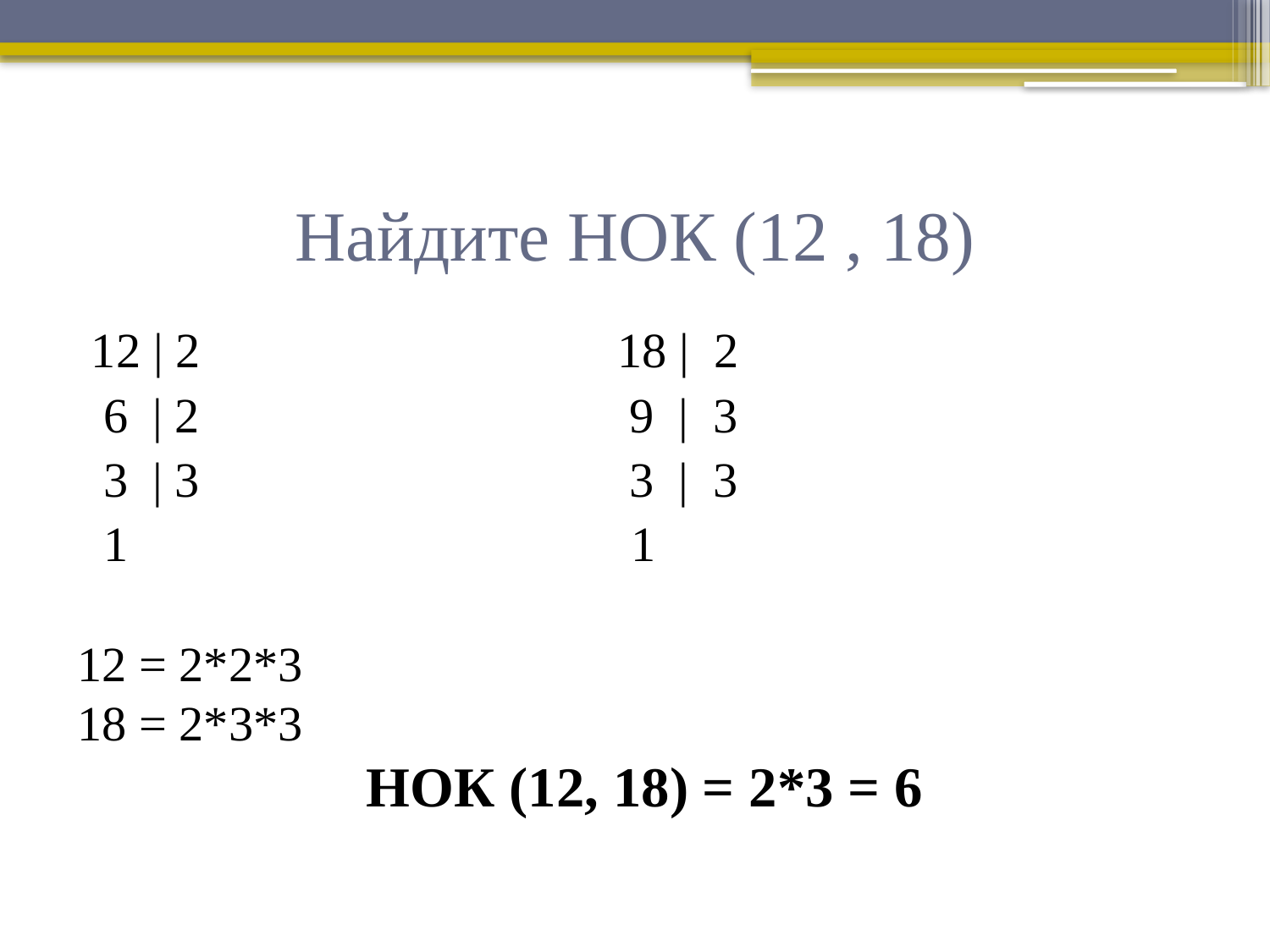

# Найдите НОК (12 , 18)
12 | 2                                  18 |  2
 6  | 2                                   9  |  3
 3  | 3                                   3  |  3
 1                                         1
12 = 2*2*3
18 = 2*3*3
НОК (12, 18) = 2*3 = 6